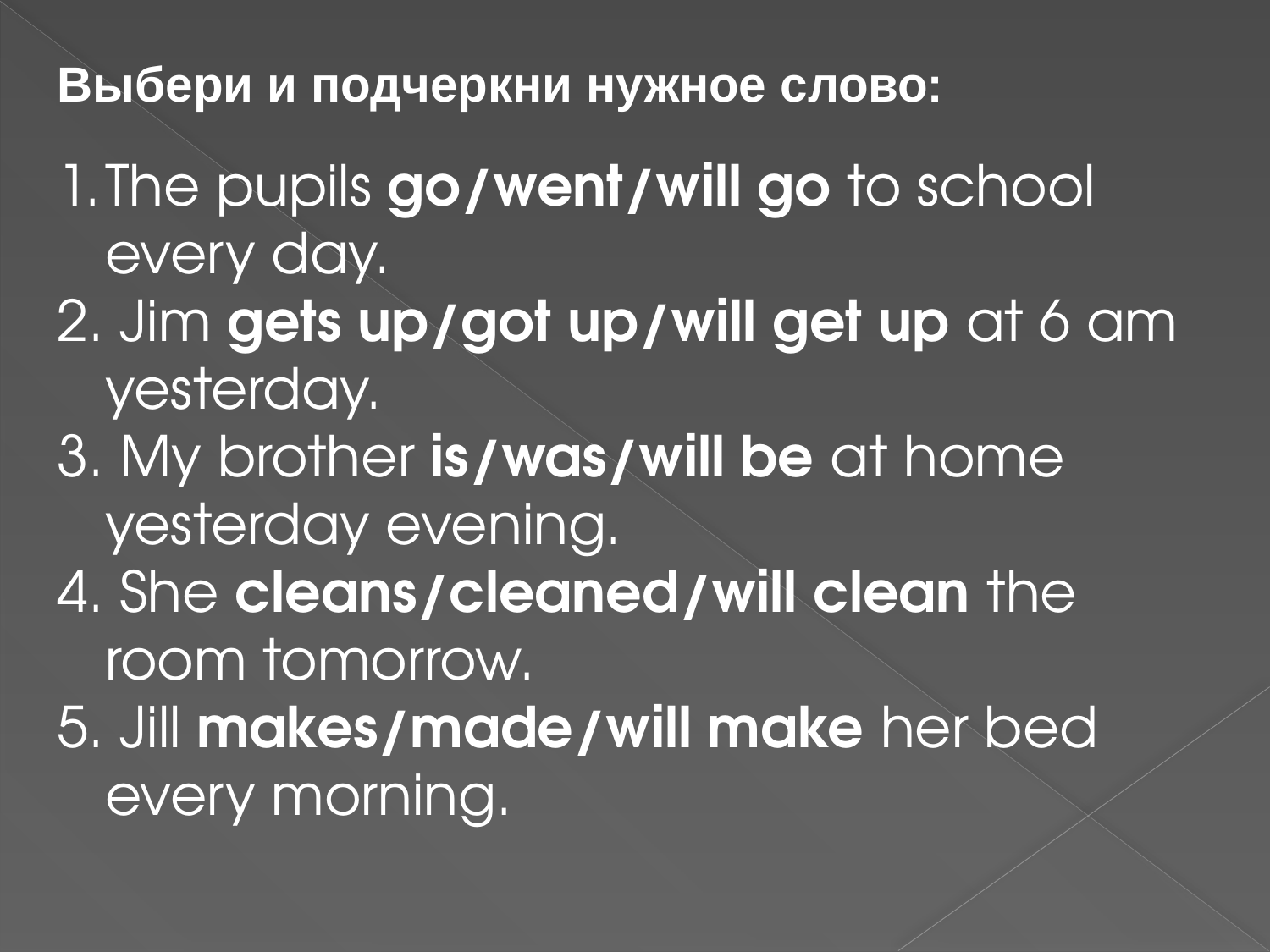

Выбери и подчеркни нужное слово:

The pupils go/went/will go to school every day.
2. Jim gets up/got up/will get up at 6 am yesterday.
3. My brother is/was/will be at home yesterday evening.
4. She cleans/cleaned/will clean the room tomorrow.
5. Jill makes/made/will make her bed every morning.